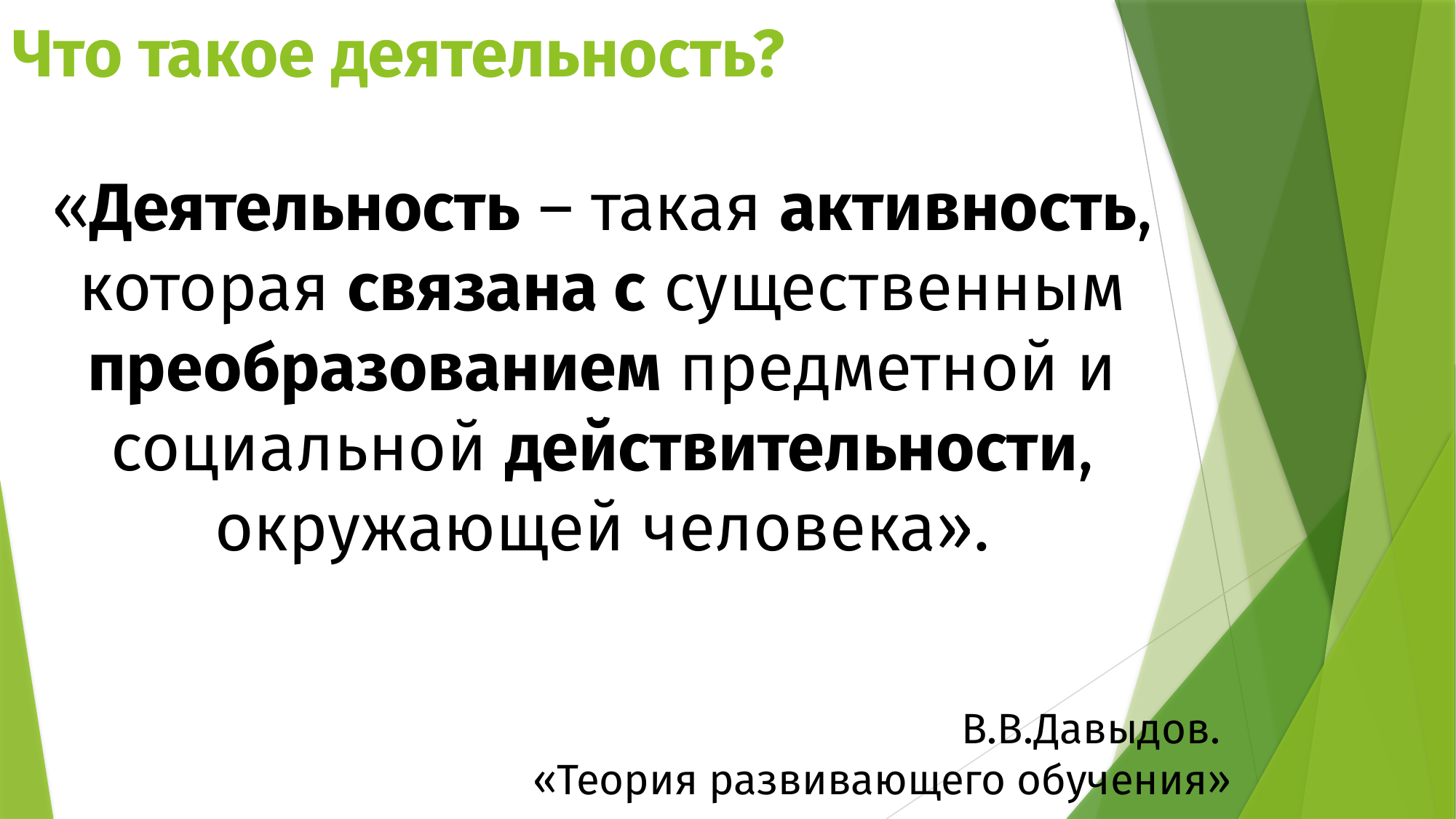

# Что такое деятельность?
«Деятельность – такая активность, которая связана с существенным преобразованием предметной и социальной действительности, окружающей человека».

В.В.Давыдов.
«Теория развивающего обучения»